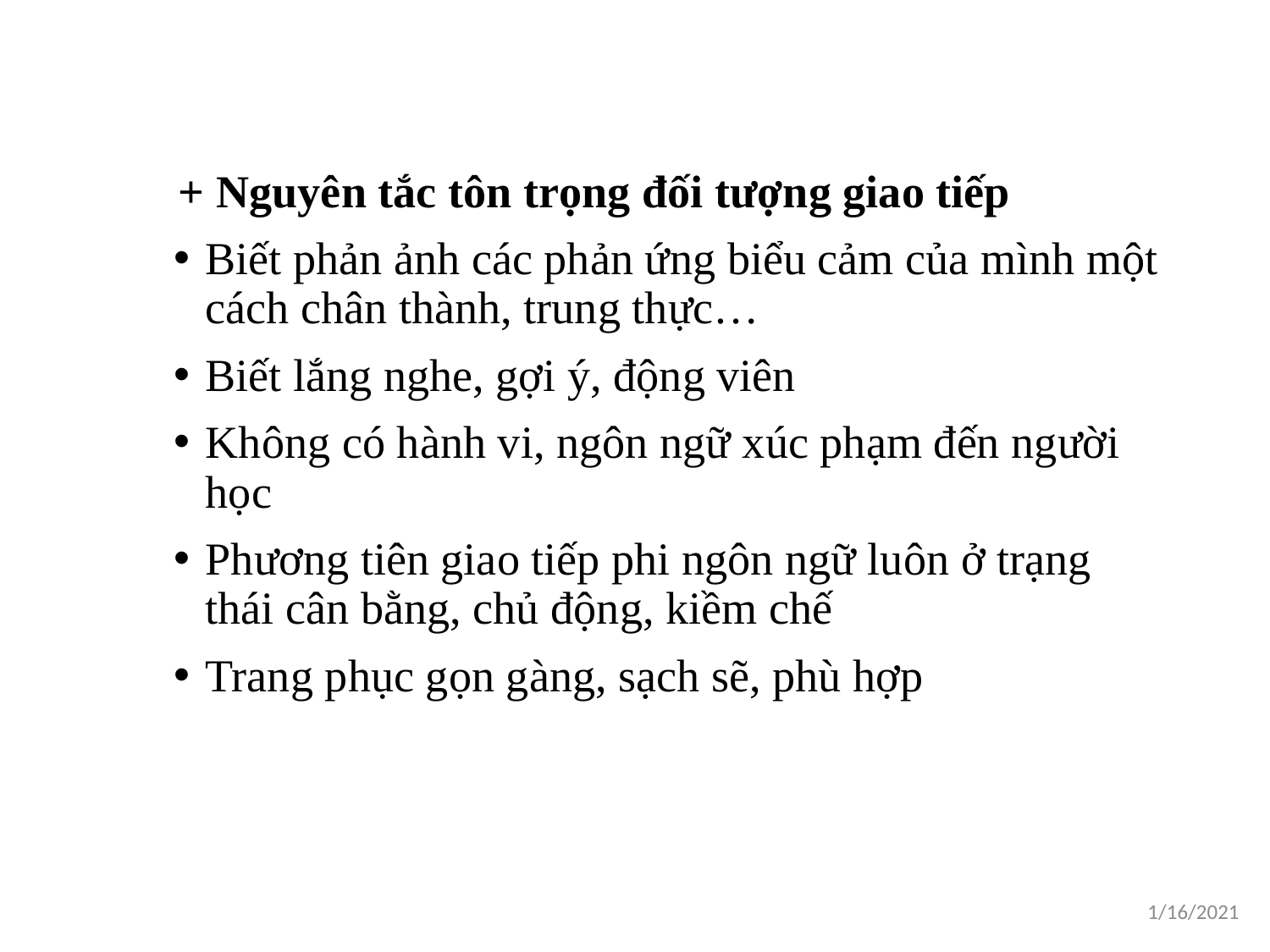

+ Nguyên tắc tôn trọng đối tượng giao tiếp
Biết phản ảnh các phản ứng biểu cảm của mình một cách chân thành, trung thực…
Biết lắng nghe, gợi ý, động viên
Không có hành vi, ngôn ngữ xúc phạm đến người học
Phương tiên giao tiếp phi ngôn ngữ luôn ở trạng thái cân bằng, chủ động, kiềm chế
Trang phục gọn gàng, sạch sẽ, phù hợp

1/16/2021